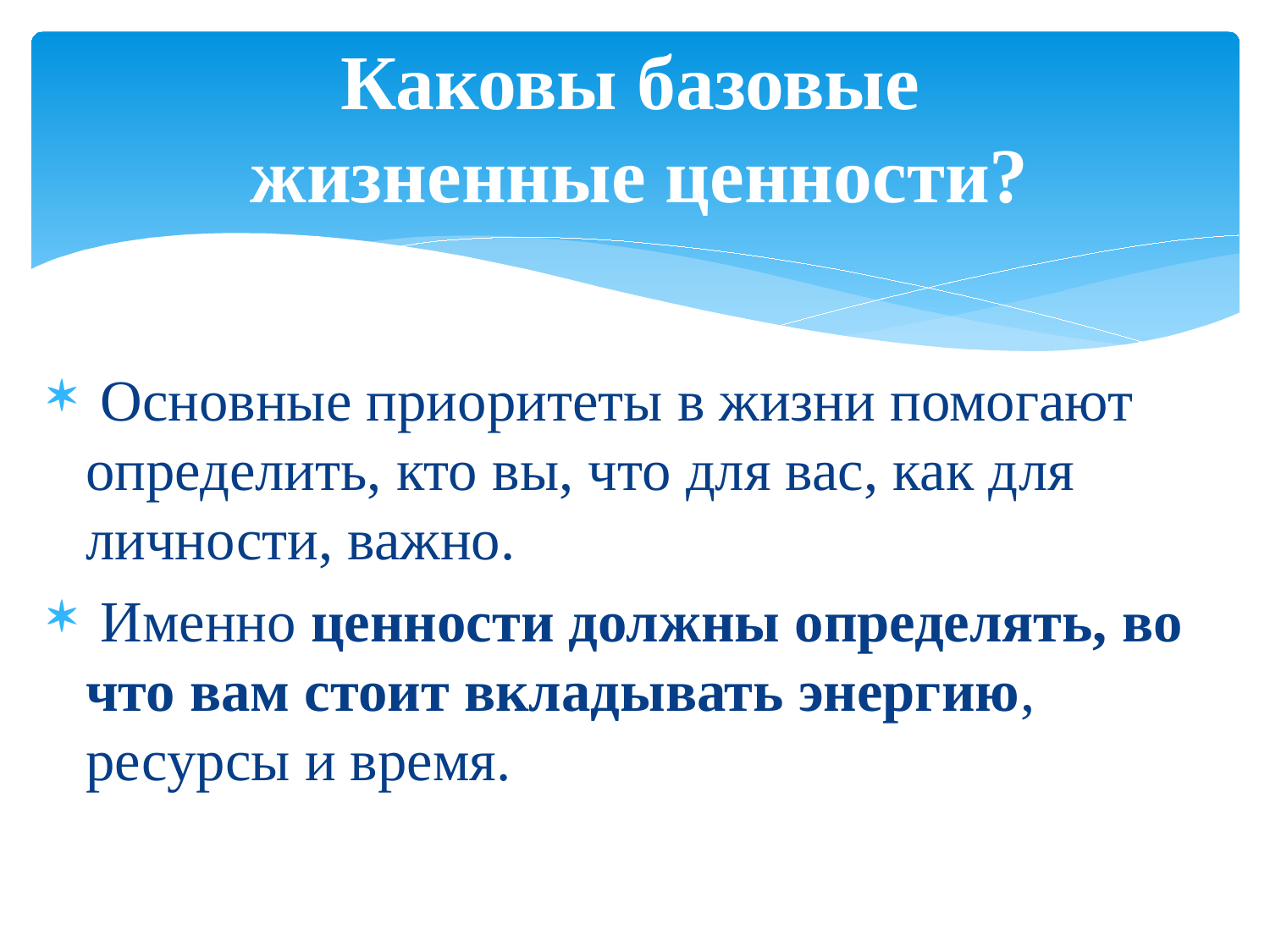

# Каковы базовые жизненные ценности?
 Основные приоритеты в жизни помогают определить, кто вы, что для вас, как для личности, важно.
 Именно ценности должны определять, во что вам стоит вкладывать энергию, ресурсы и время.